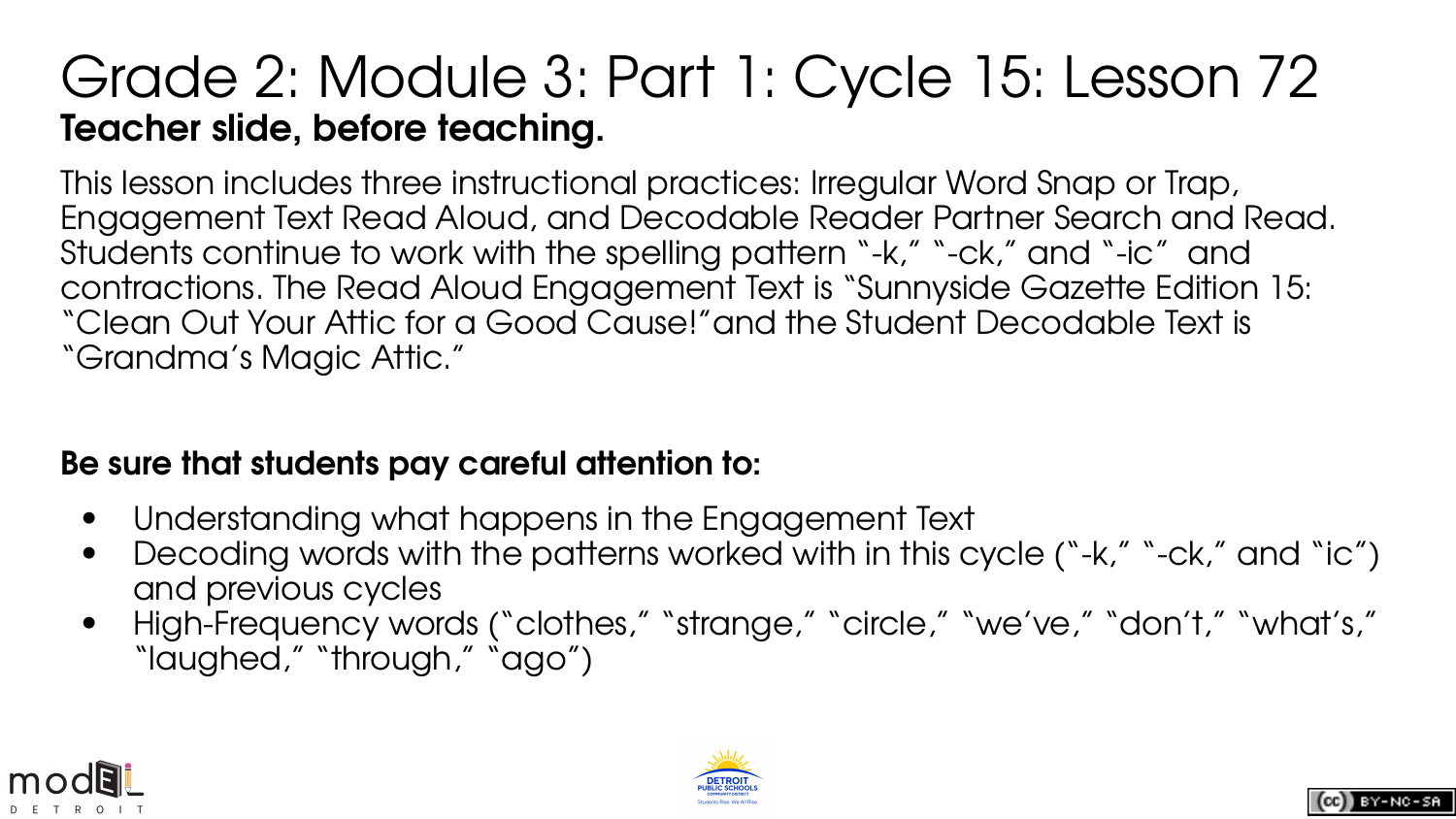

# Grade 2: Module 3: Part 1: Cycle 15: Lesson 72
Teacher slide, before teaching.
This lesson includes three instructional practices: Irregular Word Snap or Trap, Engagement Text Read Aloud, and Decodable Reader Partner Search and Read. Students continue to work with the spelling pattern “-k,” “-ck,” and “-ic”  and contractions. The Read Aloud Engagement Text is “Sunnyside Gazette Edition 15:
“Clean Out Your Attic for a Good Cause!”and the Student Decodable Text is  “Grandma’s Magic Attic.”

Be sure that students pay careful attention to:
Understanding what happens in the Engagement Text
Decoding words with the patterns worked with in this cycle (“-k,” “-ck,” and “ic”) and previous cycles
High-Frequency words (“clothes,” “strange,” “circle,” “we’ve,” “don’t,” “what’s,” “laughed,” “through,” “ago”)